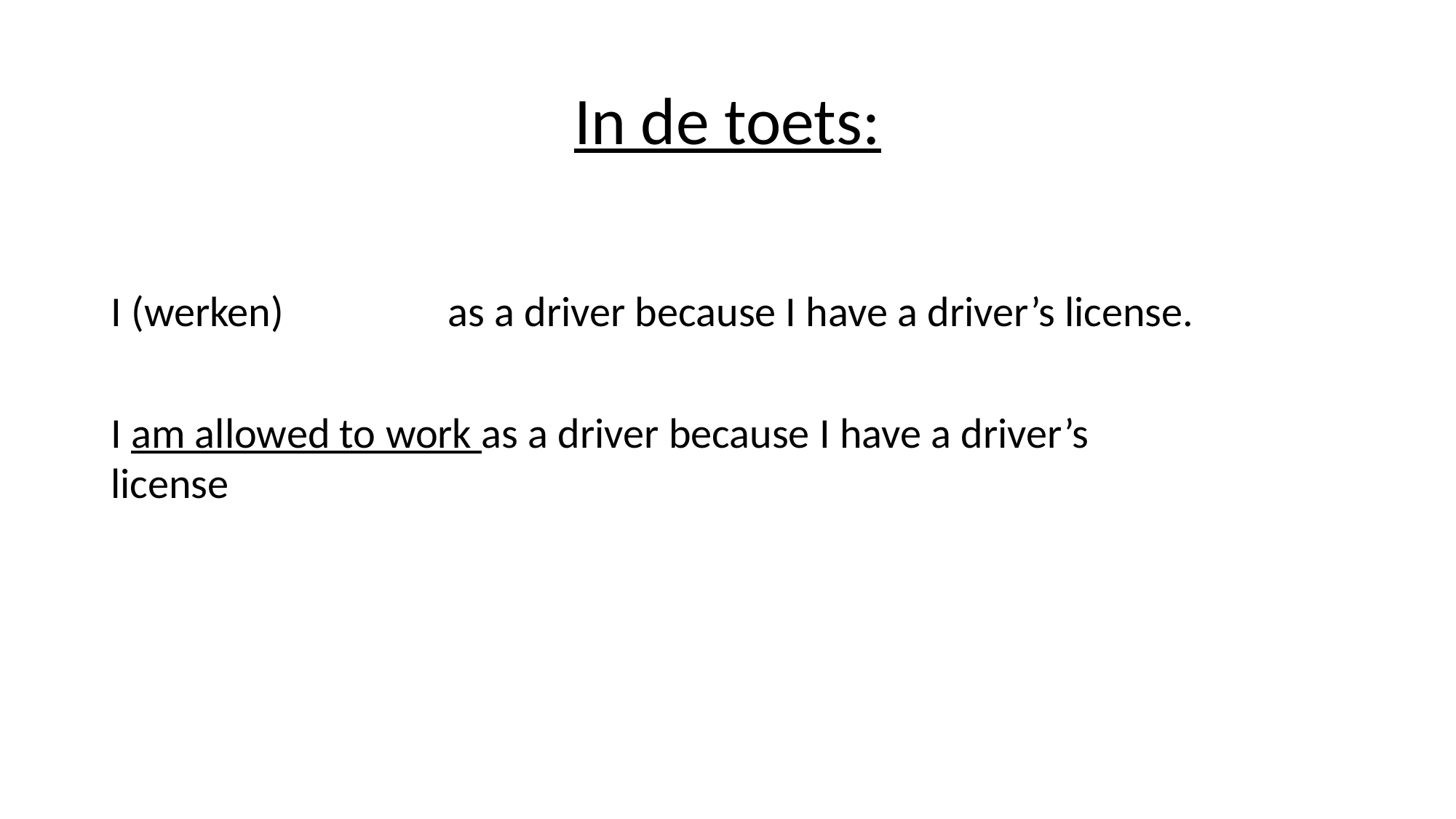

# In de toets:

I (werken) 		 as a driver because I have a driver’s license.

I am allowed to work as a driver because I have a driver’s license